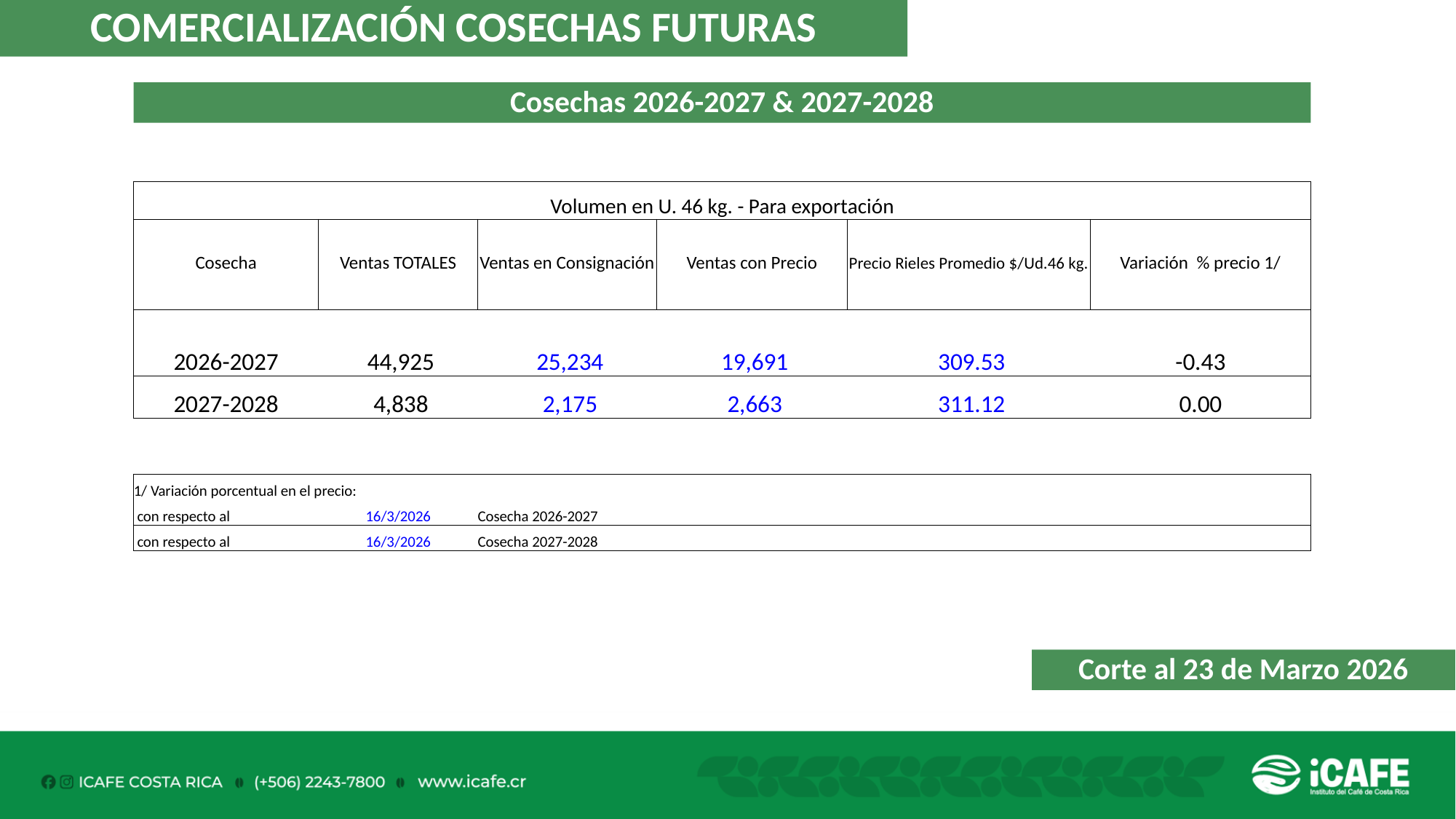

COMERCIALIZACIÓN COSECHAS FUTURAS
Cosechas 2026-2027 & 2027-2028
| Volumen en U. 46 kg. - Para exportación |  |  |  |  |  |
| --- | --- | --- | --- | --- | --- |
| Cosecha | Ventas TOTALES | Ventas en Consignación | Ventas con Precio | Precio Rieles Promedio $/Ud.46 kg. | Variación % precio 1/ |
|  |  |  |  |  |  |
| 2026-2027 | 44,925 | 25,234 | 19,691 | 309.53 | -0.43 |
| 2027-2028 | 4,838 | 2,175 | 2,663 | 311.12 | 0.00 |
|  |  |  |  |  |  |
|  |  |  |  |  |  |
| 1/ Variación porcentual en el precio: |  |  |  |  |  |
| con respecto al | 16/3/2026 | Cosecha 2026-2027 |  |  |  |
| con respecto al | 16/3/2026 | Cosecha 2027-2028 |  |  |  |
Corte al 23 de Marzo 2026